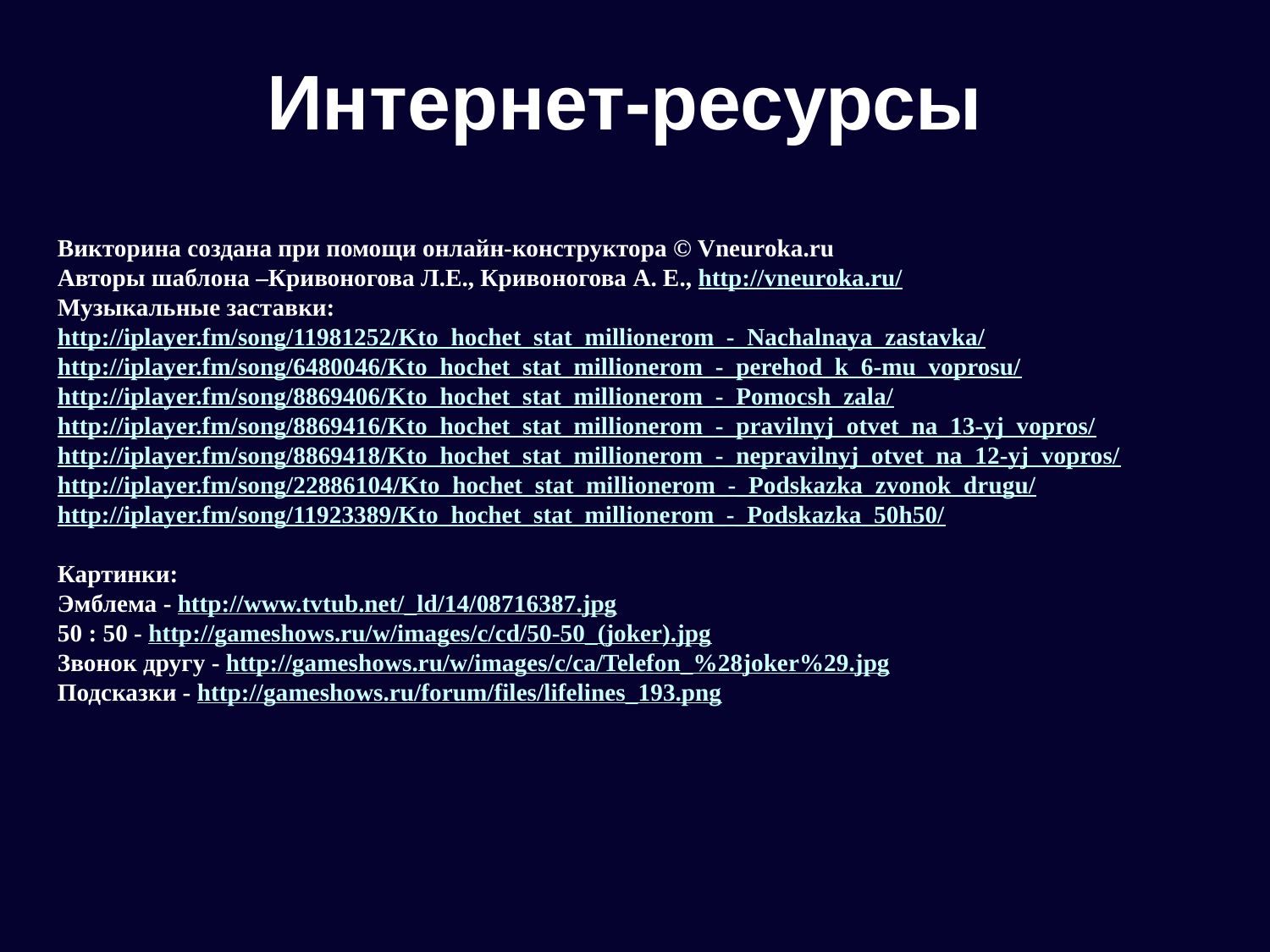

Интернет-ресурсы

Викторина создана при помощи онлайн-конструктора © Vneuroka.ru
Авторы шаблона –Кривоногова Л.Е., Кривоногова А. Е., http://vneuroka.ru/
Музыкальные заставки: http://iplayer.fm/song/11981252/Kto_hochet_stat_millionerom_-_Nachalnaya_zastavka/
http://iplayer.fm/song/6480046/Kto_hochet_stat_millionerom_-_perehod_k_6-mu_voprosu/
http://iplayer.fm/song/8869406/Kto_hochet_stat_millionerom_-_Pomocsh_zala/
http://iplayer.fm/song/8869416/Kto_hochet_stat_millionerom_-_pravilnyj_otvet_na_13-yj_vopros/
http://iplayer.fm/song/8869418/Kto_hochet_stat_millionerom_-_nepravilnyj_otvet_na_12-yj_vopros/
http://iplayer.fm/song/22886104/Kto_hochet_stat_millionerom_-_Podskazka_zvonok_drugu/
http://iplayer.fm/song/11923389/Kto_hochet_stat_millionerom_-_Podskazka_50h50/

Картинки:
Эмблема - http://www.tvtub.net/_ld/14/08716387.jpg
50 : 50 - http://gameshows.ru/w/images/c/cd/50-50_(joker).jpg
Звонок другу - http://gameshows.ru/w/images/c/ca/Telefon_%28joker%29.jpg
Подсказки - http://gameshows.ru/forum/files/lifelines_193.png